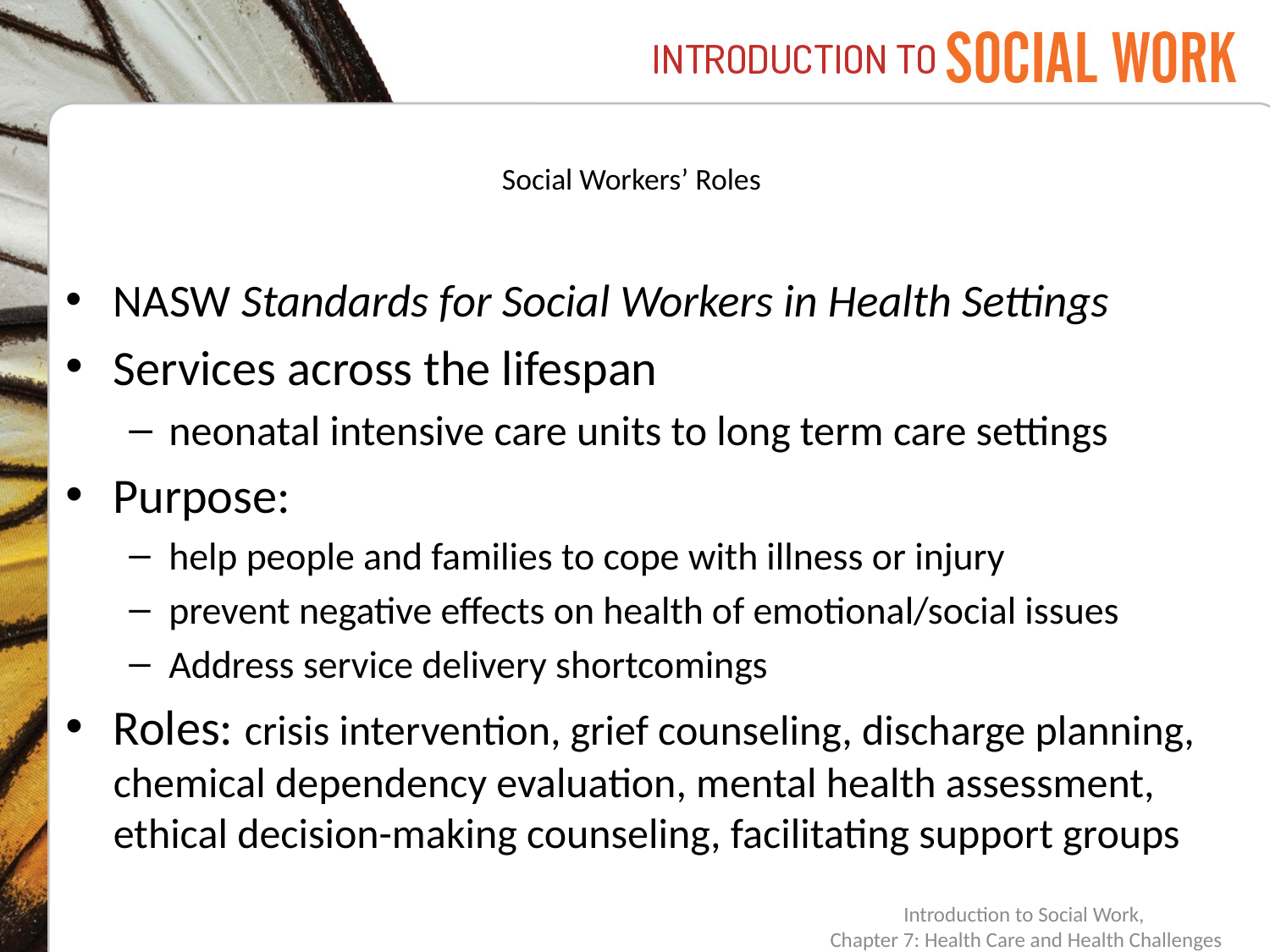

# Social Workers’ Roles
NASW Standards for Social Workers in Health Settings
Services across the lifespan
neonatal intensive care units to long term care settings
Purpose:
help people and families to cope with illness or injury
prevent negative effects on health of emotional/social issues
Address service delivery shortcomings
Roles: crisis intervention, grief counseling, discharge planning, chemical dependency evaluation, mental health assessment, ethical decision-making counseling, facilitating support groups

Introduction to Social Work,
Chapter 7: Health Care and Health Challenges